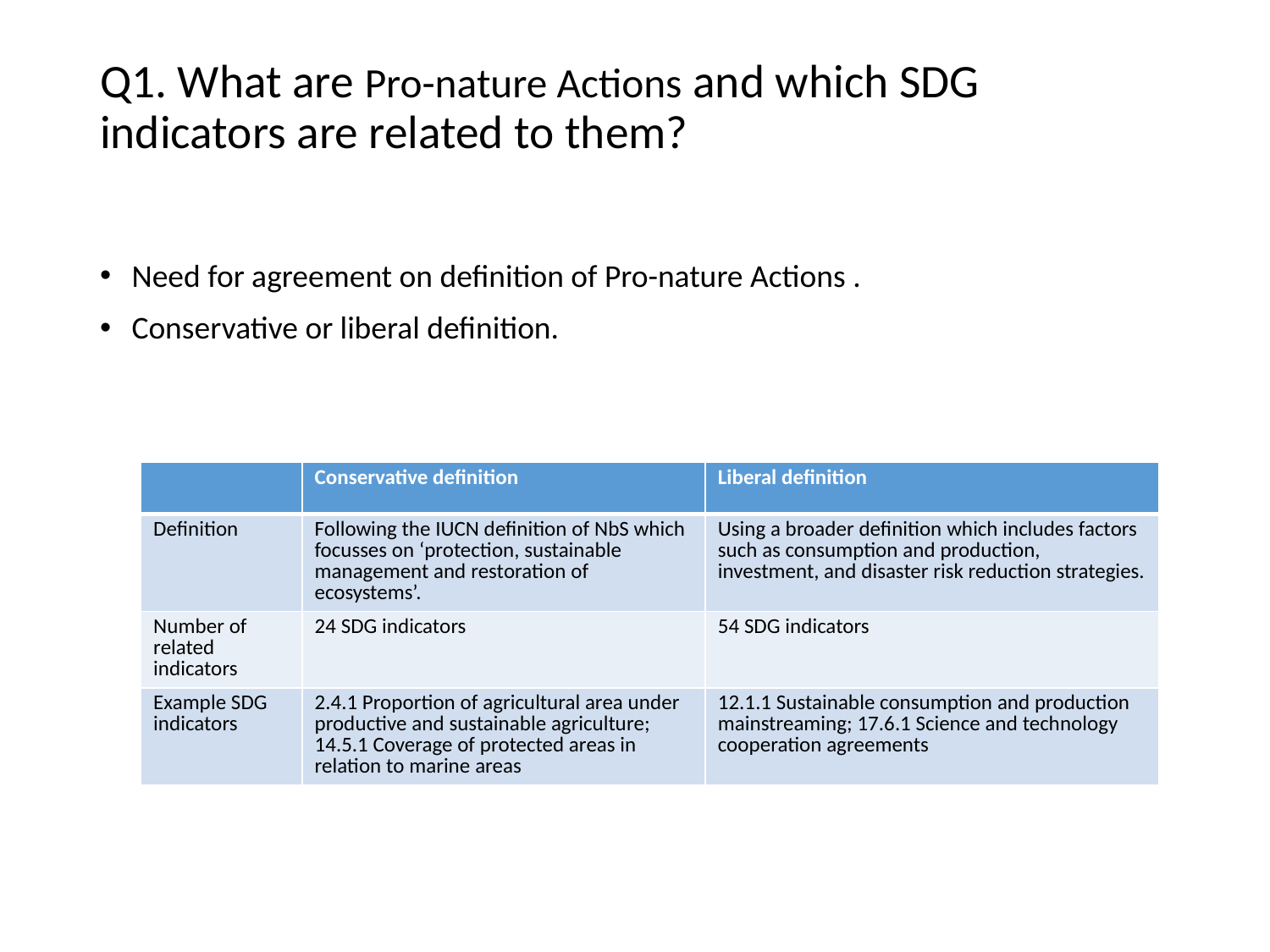

# Q1. What are Pro-nature Actions and which SDG indicators are related to them?
Need for agreement on definition of Pro-nature Actions .
Conservative or liberal definition.

|  | Conservative definition | Liberal definition |
| --- | --- | --- |
| Definition | Following the IUCN definition of NbS which focusses on ‘protection, sustainable management and restoration of ecosystems’. | Using a broader definition which includes factors such as consumption and production, investment, and disaster risk reduction strategies. |
| Number of related indicators | 24 SDG indicators | 54 SDG indicators |
| Example SDG indicators | 2.4.1 Proportion of agricultural area under productive and sustainable agriculture; 14.5.1 Coverage of protected areas in relation to marine areas | 12.1.1 Sustainable consumption and production mainstreaming; 17.6.1 Science and technology cooperation agreements |